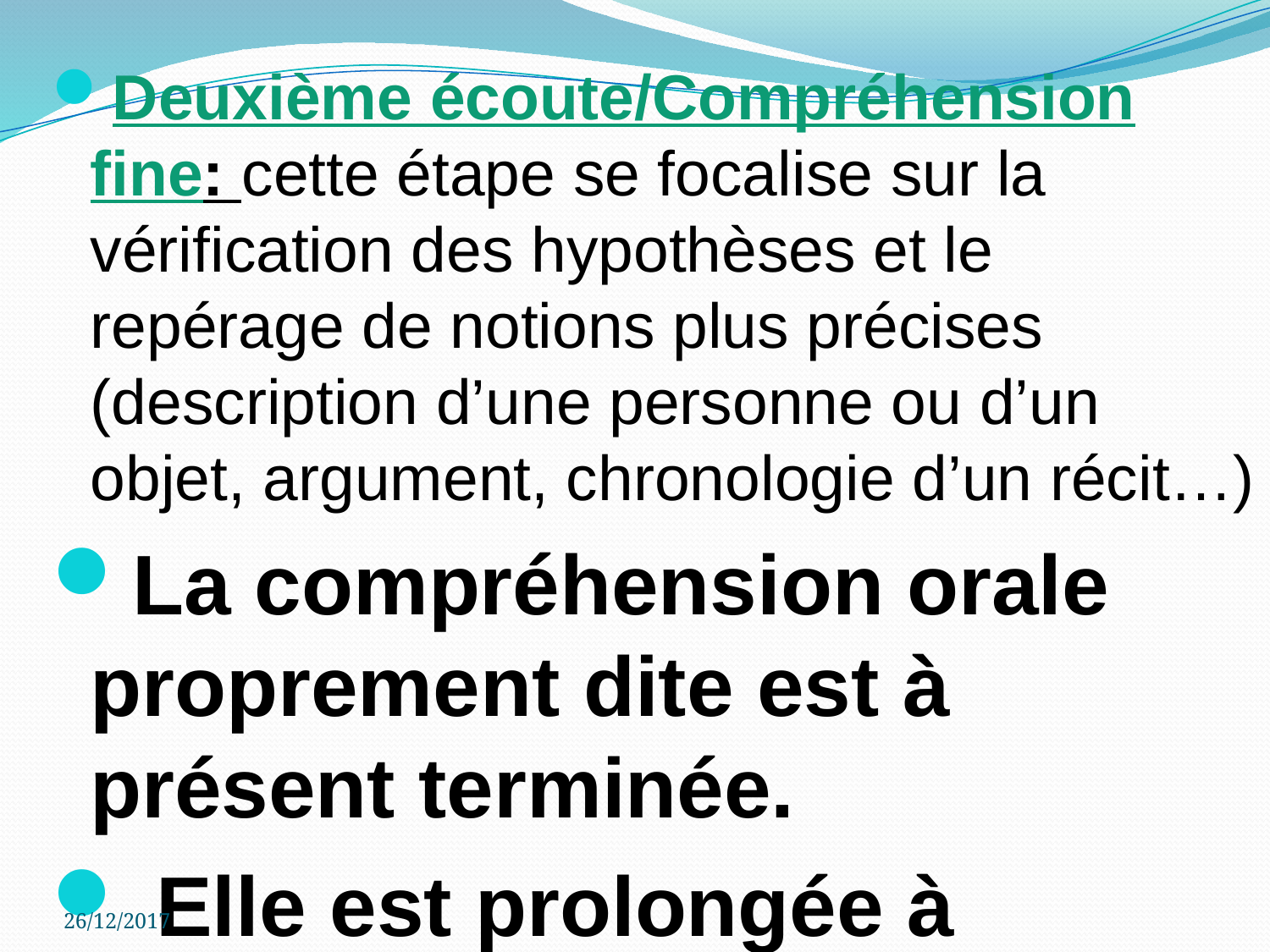

Deuxième écoute/Compréhension fine: cette étape se focalise sur la vérification des hypothèses et le repérage de notions plus précises (description d’une personne ou d’un objet, argument, chronologie d’un récit…)
La compréhension orale proprement dite est à présent terminée.
 Elle est prolongée à travers les activités de production orale.

26/12/2017